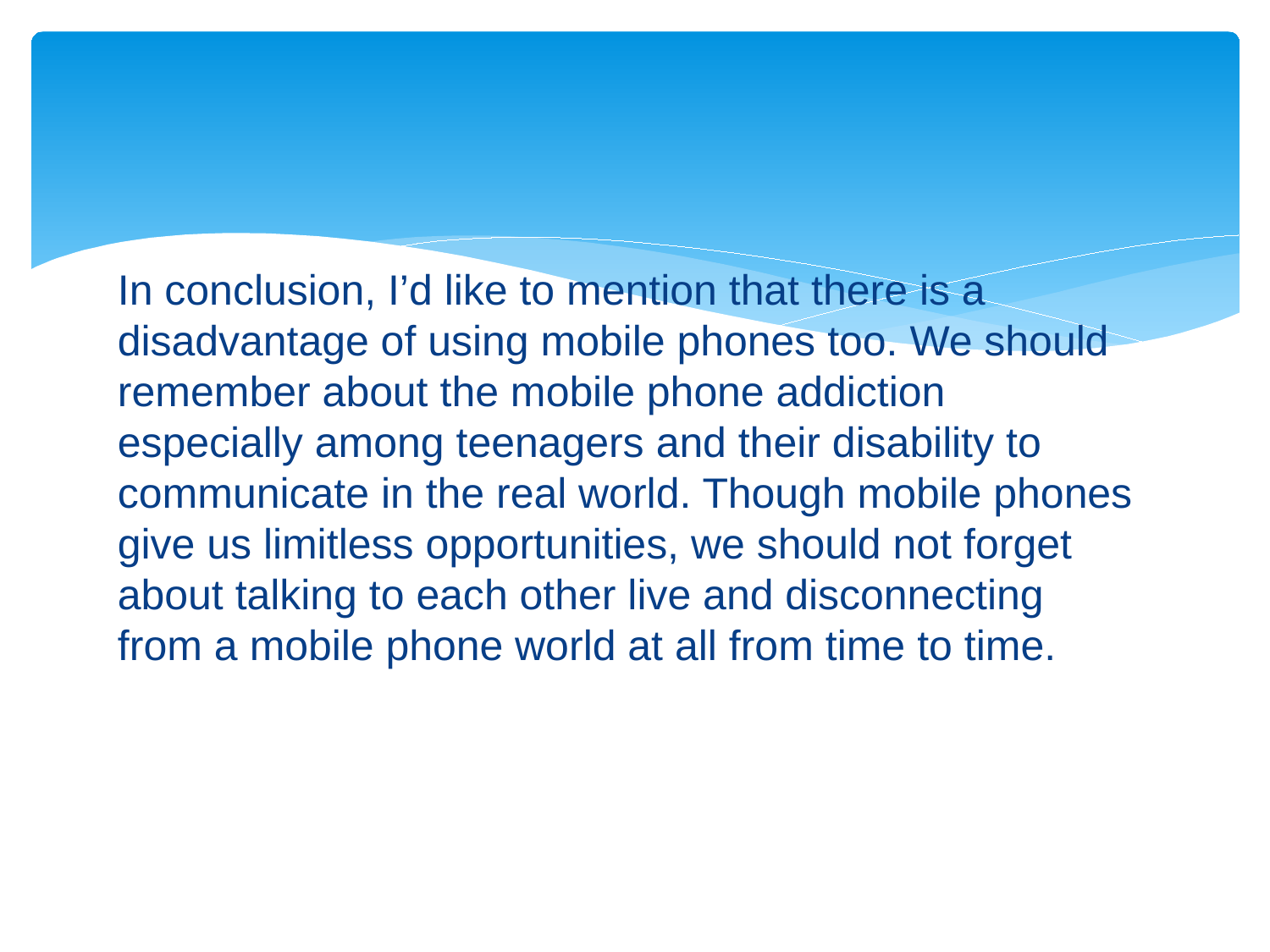

In conclusion, I’d like to mention that there is a disadvantage of using mobile phones too. We should remember about the mobile phone addiction especially among teenagers and their disability to communicate in the real world. Though mobile phones give us limitless opportunities, we should not forget about talking to each other live and disconnecting from a mobile phone world at all from time to time.